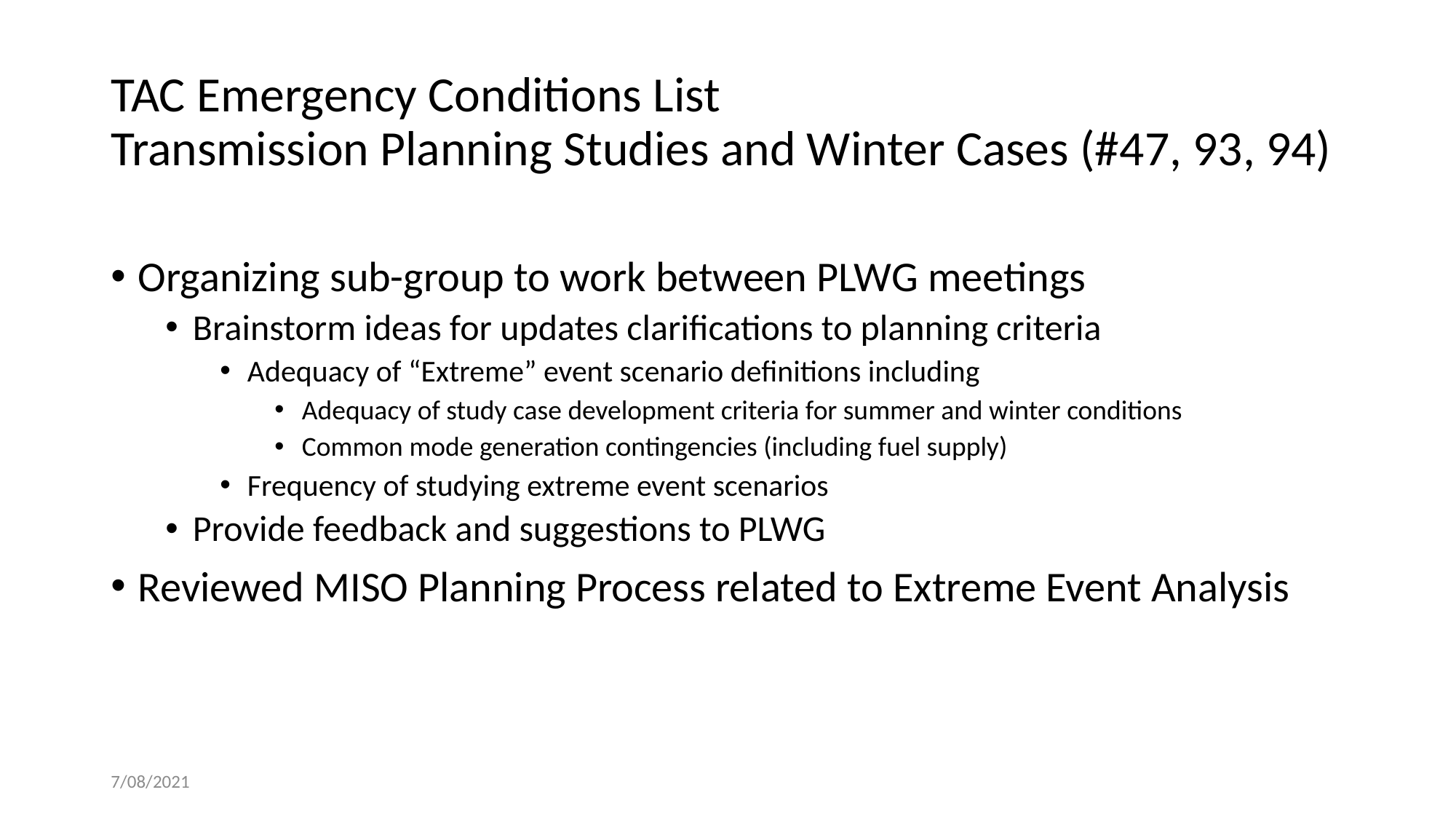

# TAC Emergency Conditions List Transmission Planning Studies and Winter Cases (#47, 93, 94)
Organizing sub-group to work between PLWG meetings
Brainstorm ideas for updates clarifications to planning criteria
Adequacy of “Extreme” event scenario definitions including
Adequacy of study case development criteria for summer and winter conditions
Common mode generation contingencies (including fuel supply)
Frequency of studying extreme event scenarios
Provide feedback and suggestions to PLWG
Reviewed MISO Planning Process related to Extreme Event Analysis
7/08/2021